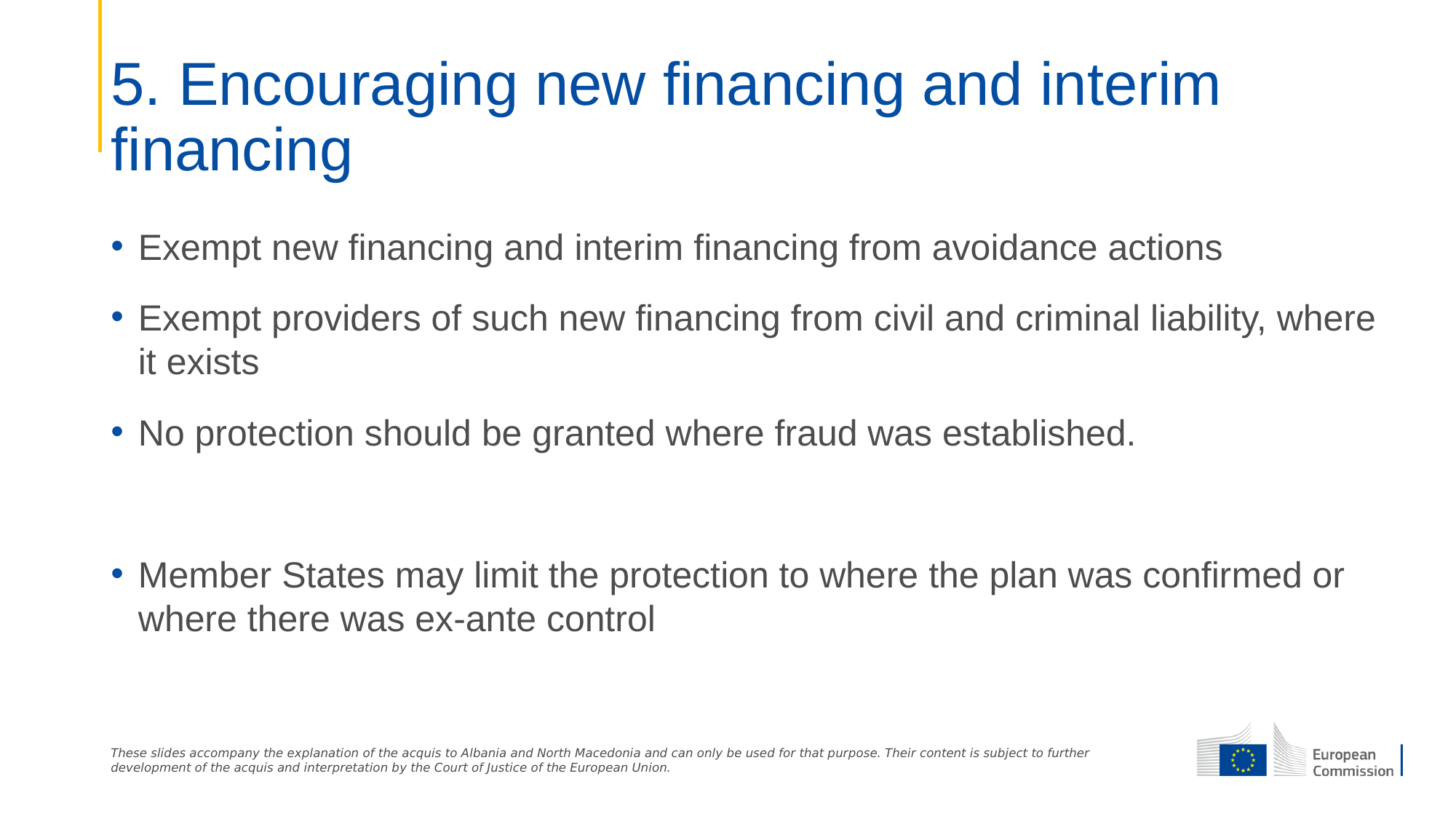

# 5. Encouraging new financing and interim financing
Exempt new financing and interim financing from avoidance actions
Exempt providers of such new financing from civil and criminal liability, where it exists
No protection should be granted where fraud was established.

Member States may limit the protection to where the plan was confirmed or where there was ex-ante control